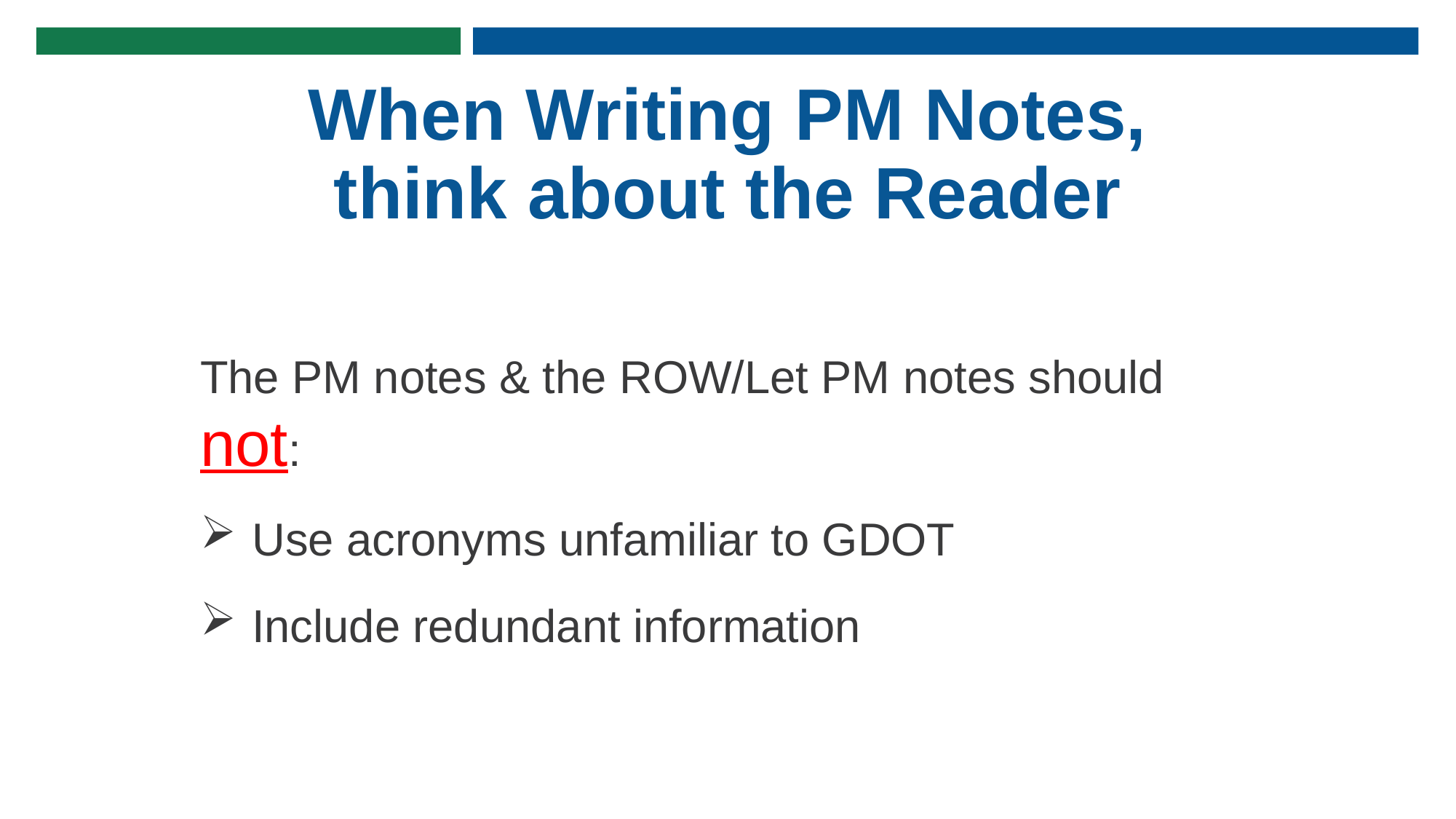

# When Writing PM Notes, think about the Reader
The PM notes & the ROW/Let PM notes should not:

Use acronyms unfamiliar to GDOT

Include redundant information